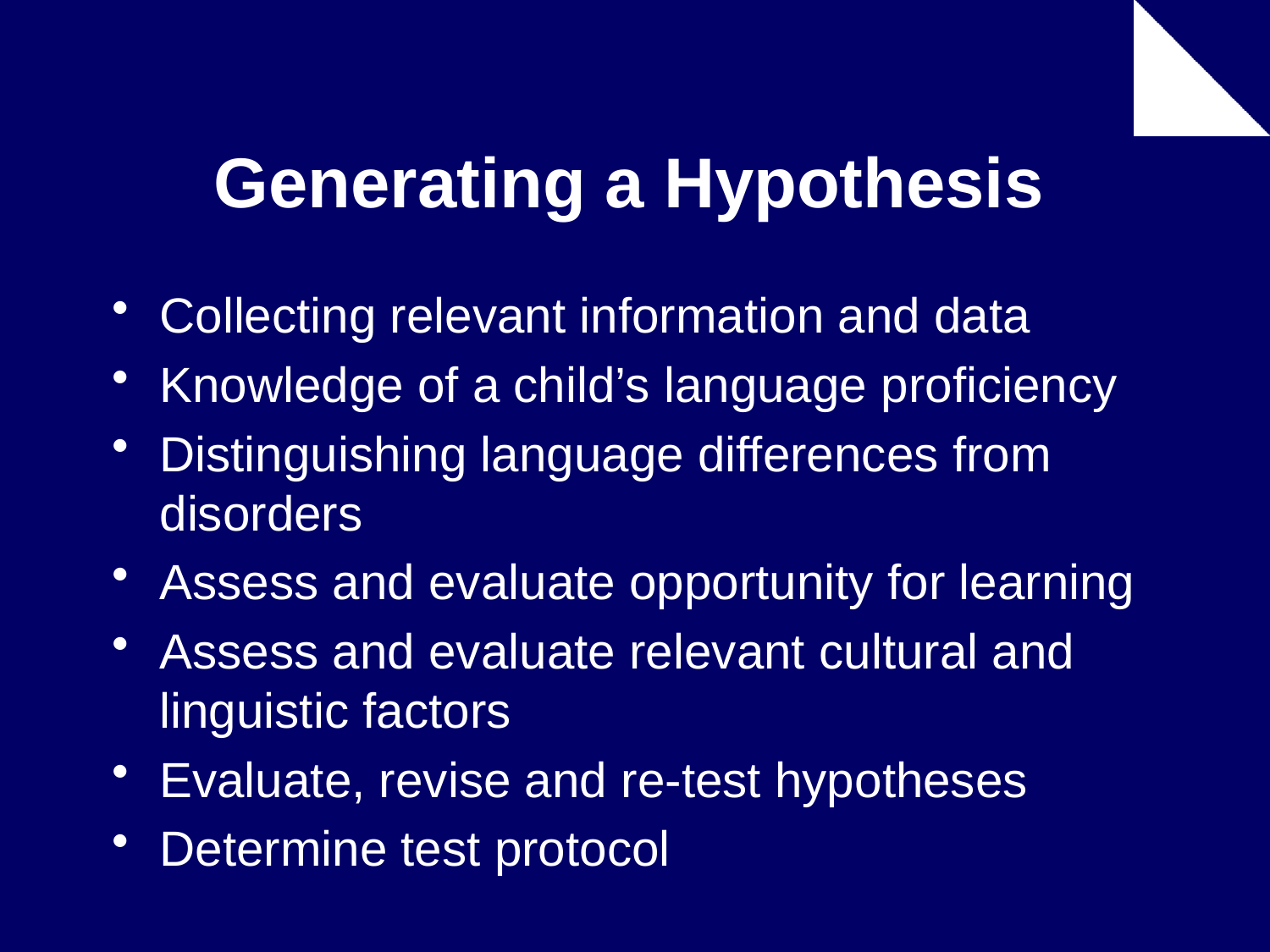

# Generating a Hypothesis
Collecting relevant information and data
Knowledge of a child’s language proficiency
Distinguishing language differences from disorders
Assess and evaluate opportunity for learning
Assess and evaluate relevant cultural and linguistic factors
Evaluate, revise and re-test hypotheses
Determine test protocol